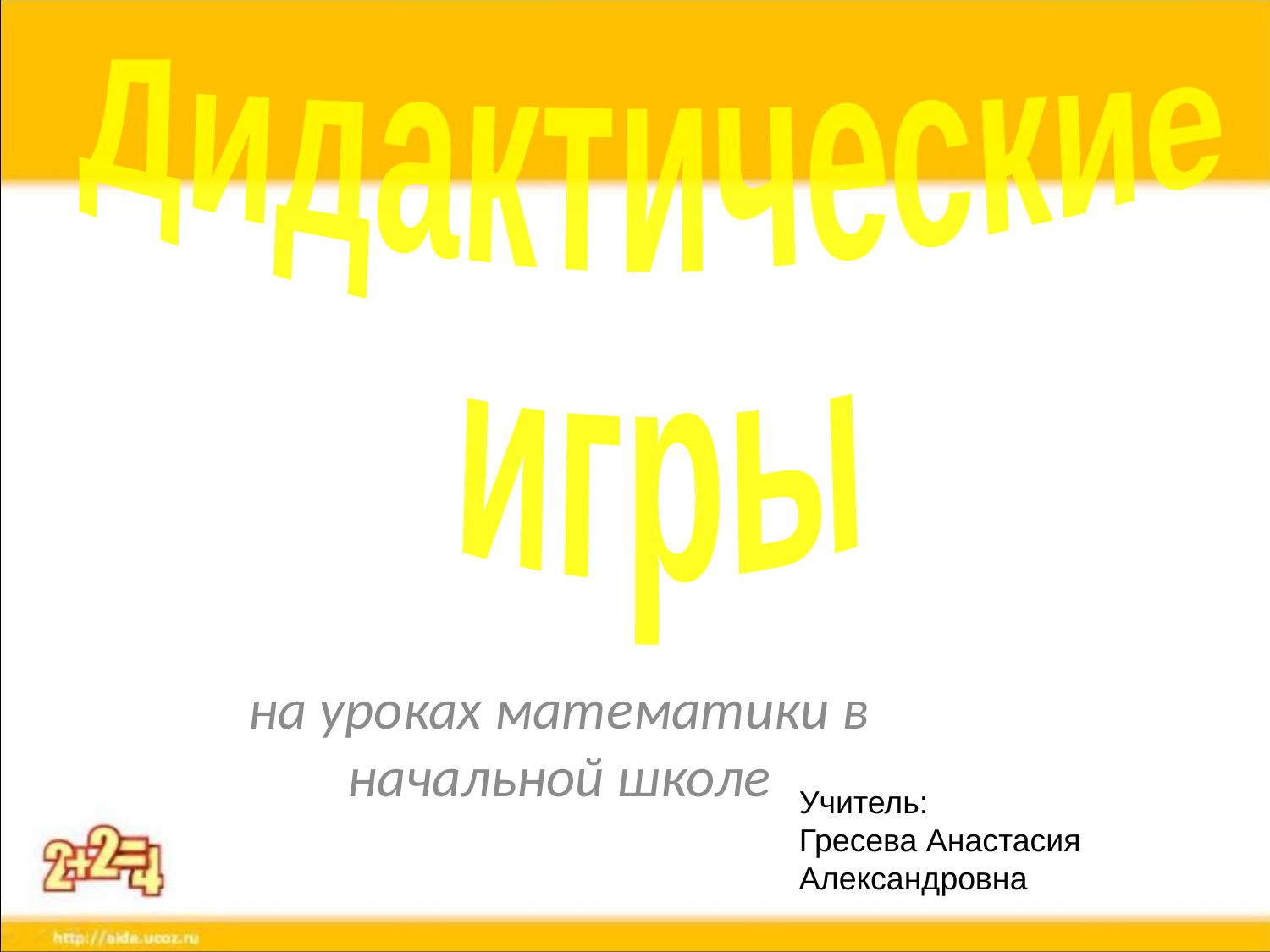

Дидактические
игры
на уроках математики в начальной школе
Учитель:
Гресева Анастасия
Александровна